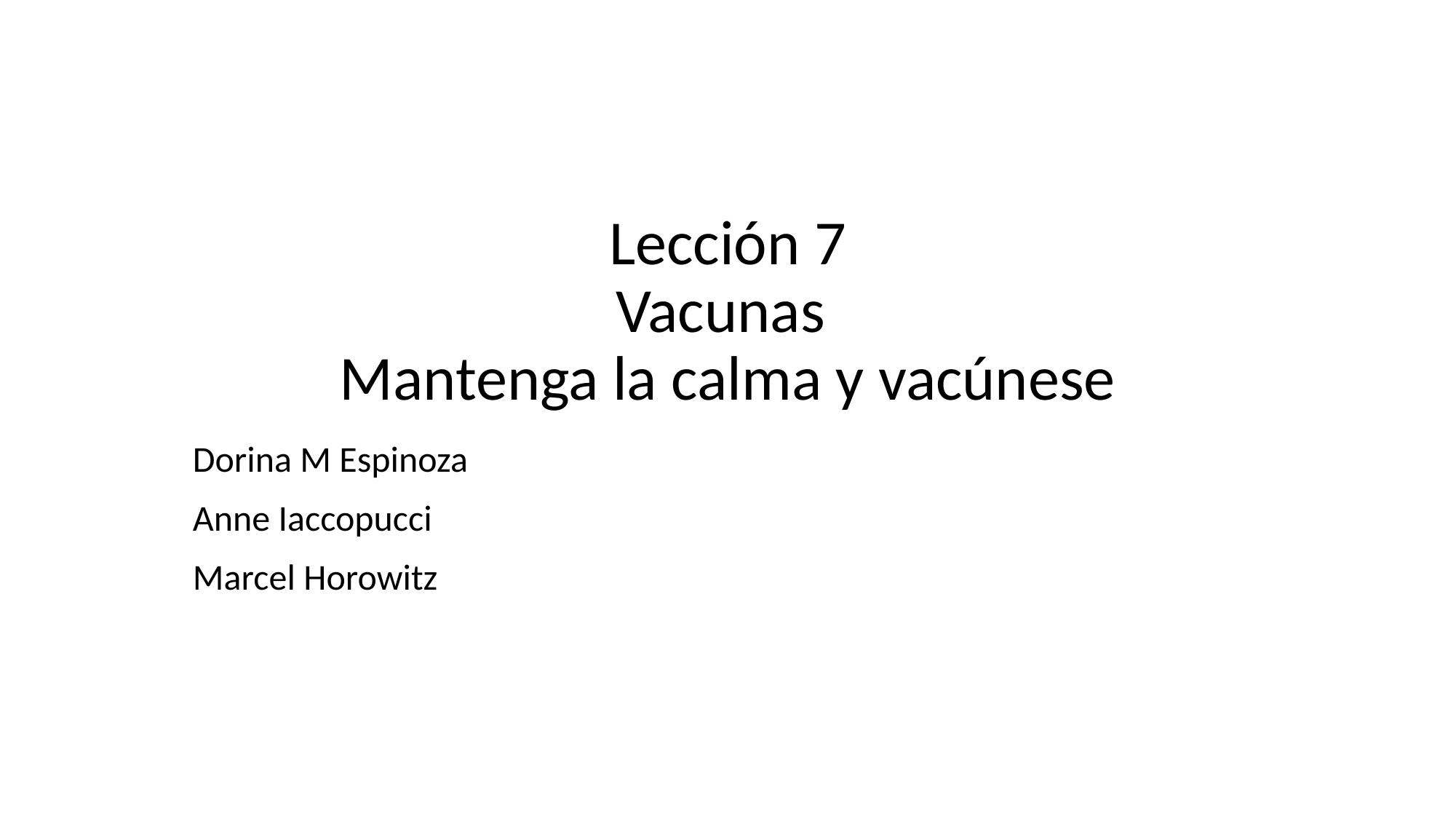

# Lección 7 Vacunas Mantenga la calma y vacúnese
Dorina M Espinoza
Anne Iaccopucci
Marcel Horowitz